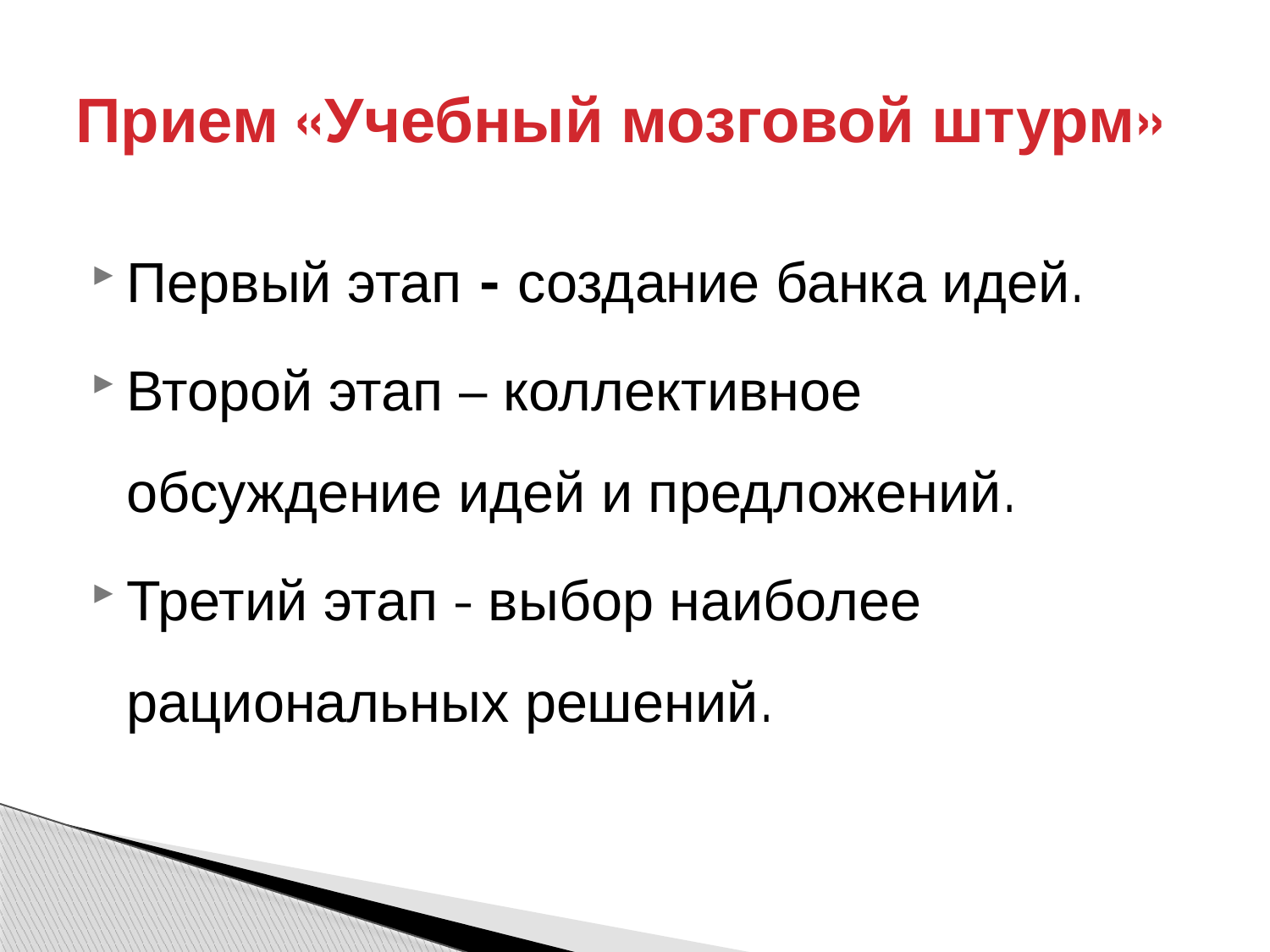

# Прием «Учебный мозговой штурм»
Первый этап - создание банка идей.
Второй этап – коллективное обсуждение идей и предложений.
Третий этап - выбор наиболее рациональных решений.